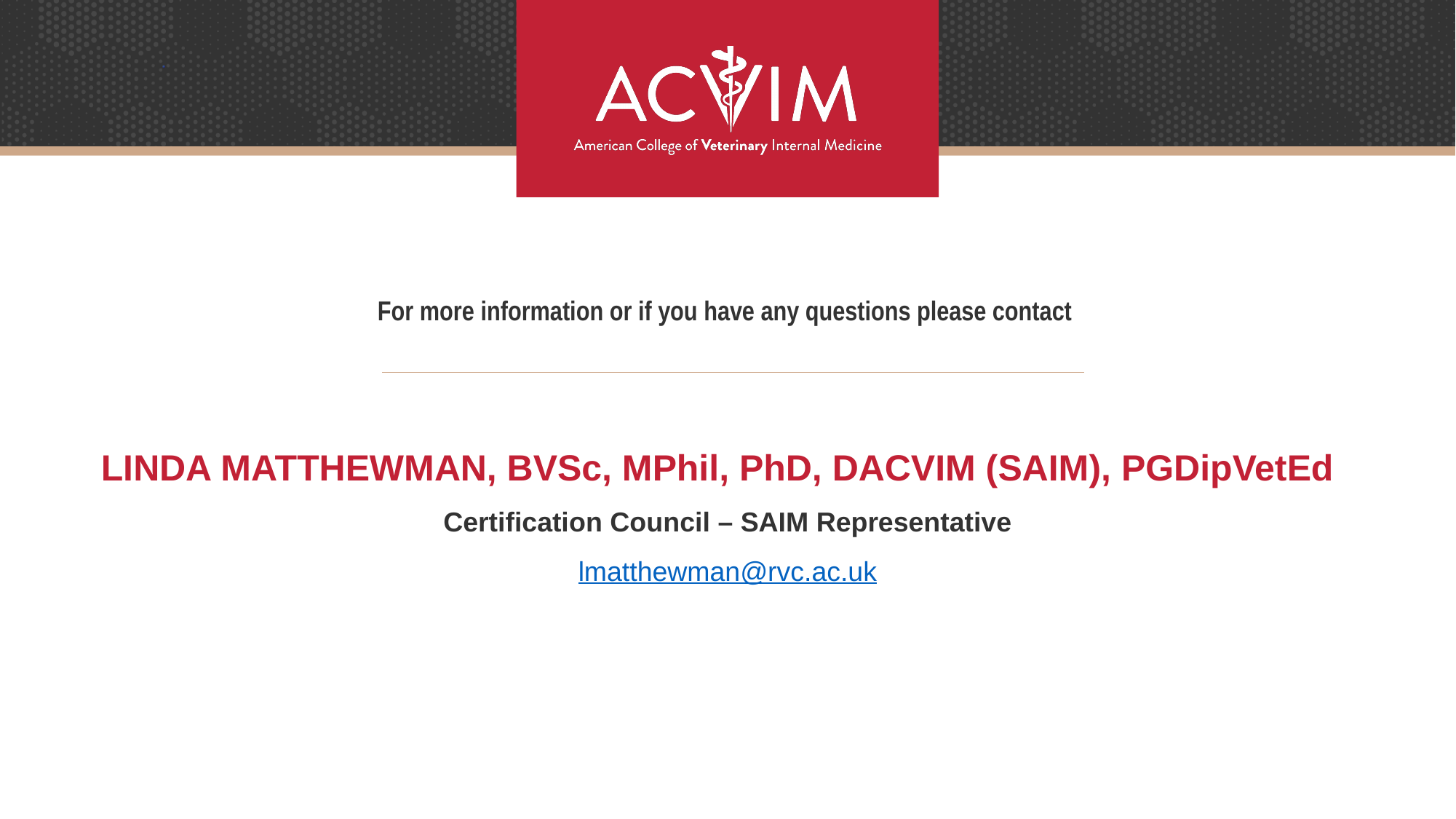

For more information or if you have any questions please contact
LINDA MATTHEWMAN, BVSc, MPhil, PhD, DACVIM (SAIM), PGDipVetEd
Certification Council – SAIM Representative
lmatthewman@rvc.ac.uk